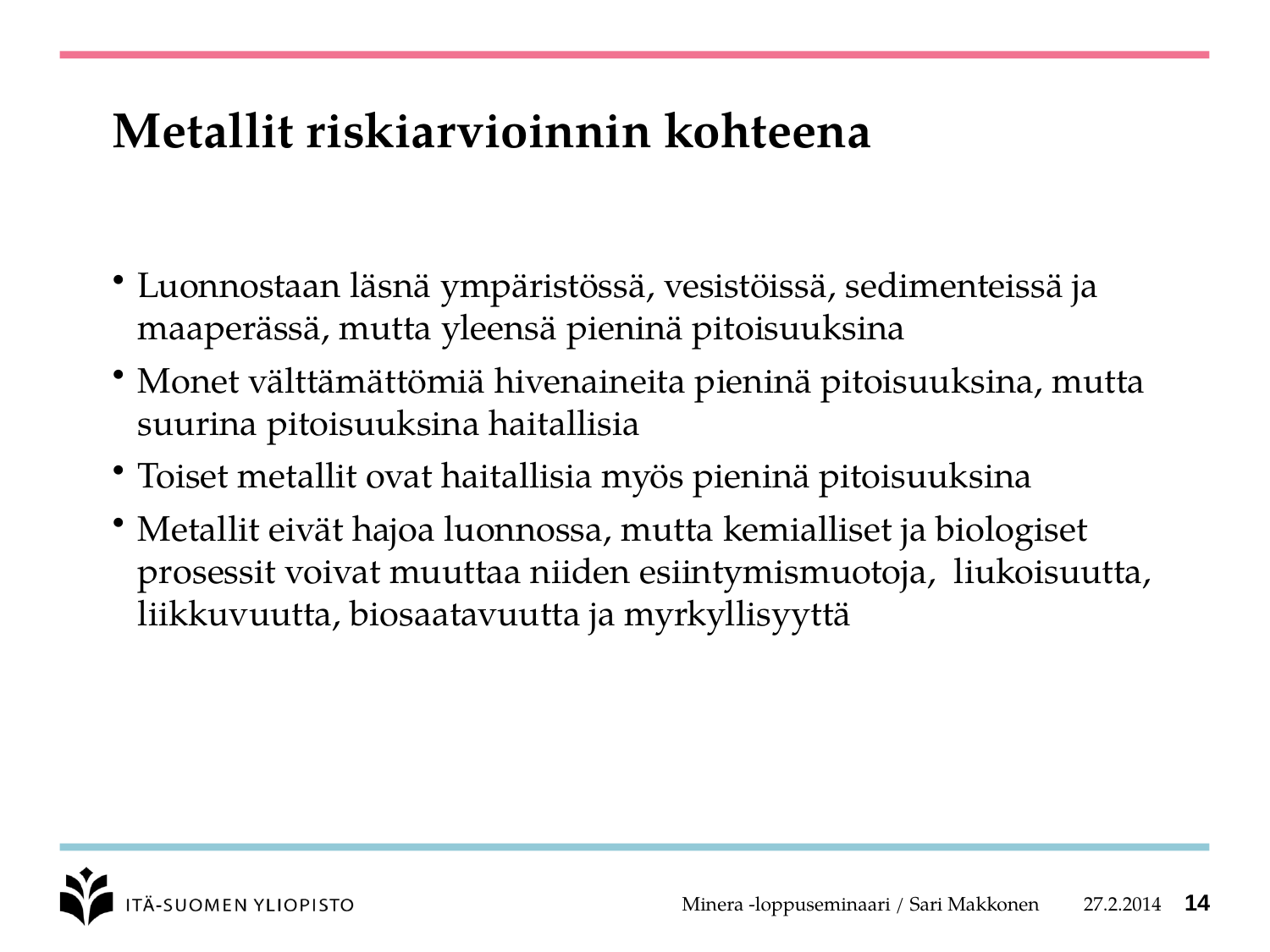

# Metallit riskiarvioinnin kohteena
Luonnostaan läsnä ympäristössä, vesistöissä, sedimenteissä ja maaperässä, mutta yleensä pieninä pitoisuuksina
Monet välttämättömiä hivenaineita pieninä pitoisuuksina, mutta suurina pitoisuuksina haitallisia
Toiset metallit ovat haitallisia myös pieninä pitoisuuksina
Metallit eivät hajoa luonnossa, mutta kemialliset ja biologiset prosessit voivat muuttaa niiden esiintymismuotoja,  liukoisuutta, liikkuvuutta, biosaatavuutta ja myrkyllisyyttä

Minera -loppuseminaari / Sari Makkonen
27.2.2014
14